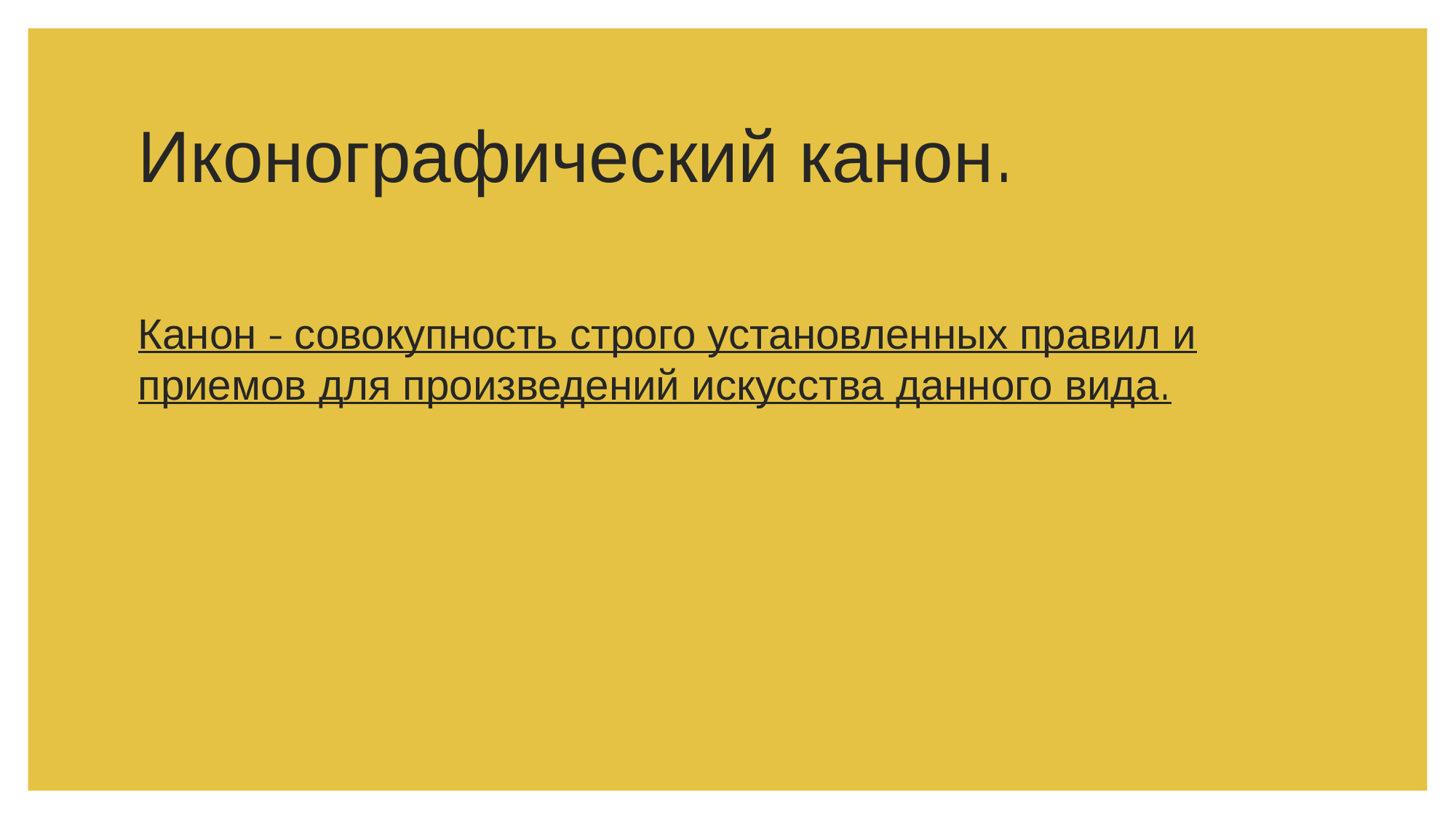

# Иконографический канон.
Канон - совокупность строго установленных правил и приемов для произведений искусства данного вида.